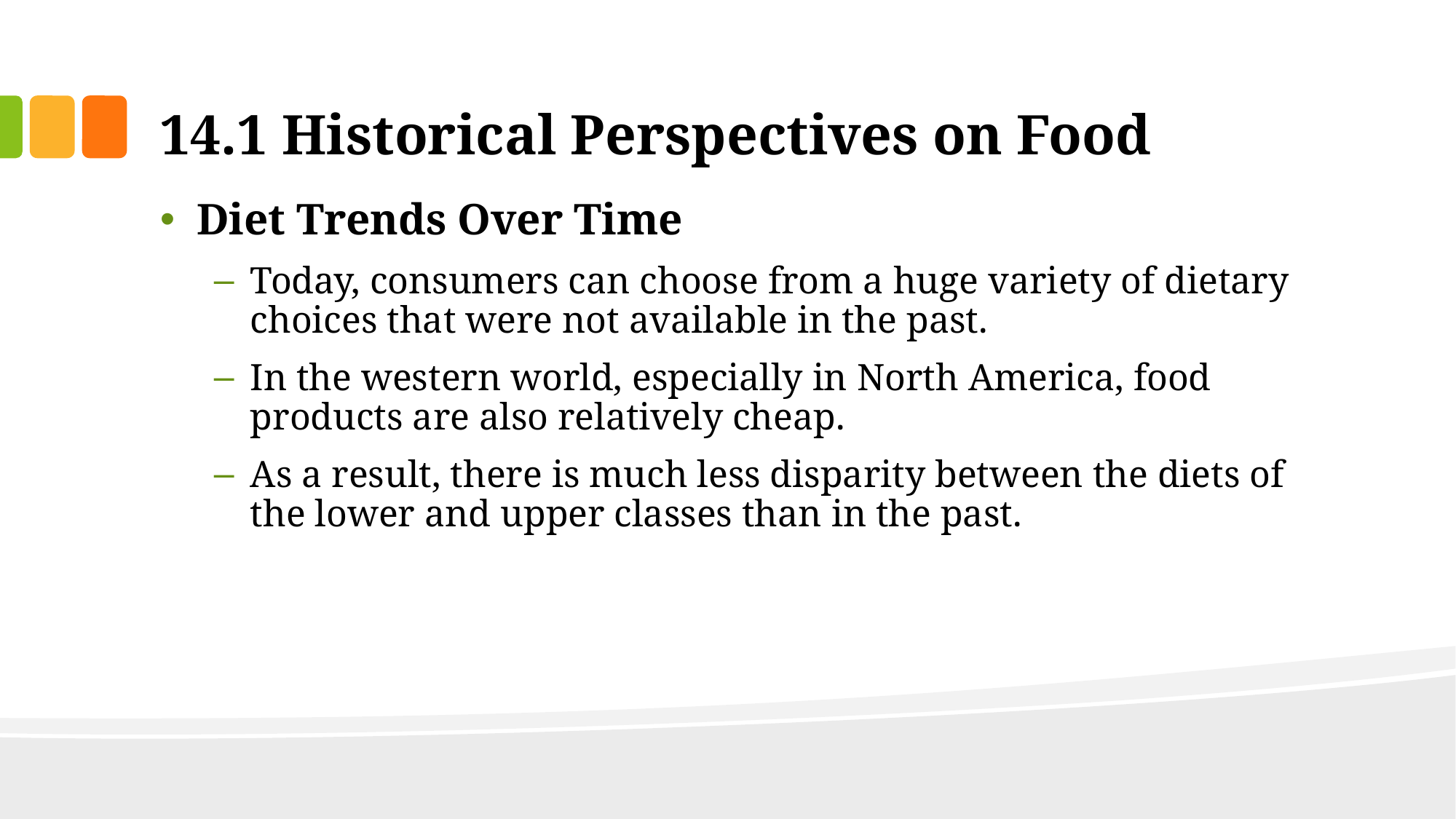

# 14.1 Historical Perspectives on Food
Diet Trends Over Time
Today, consumers can choose from a huge variety of dietary choices that were not available in the past.
In the western world, especially in North America, food products are also relatively cheap.
As a result, there is much less disparity between the diets of the lower and upper classes than in the past.